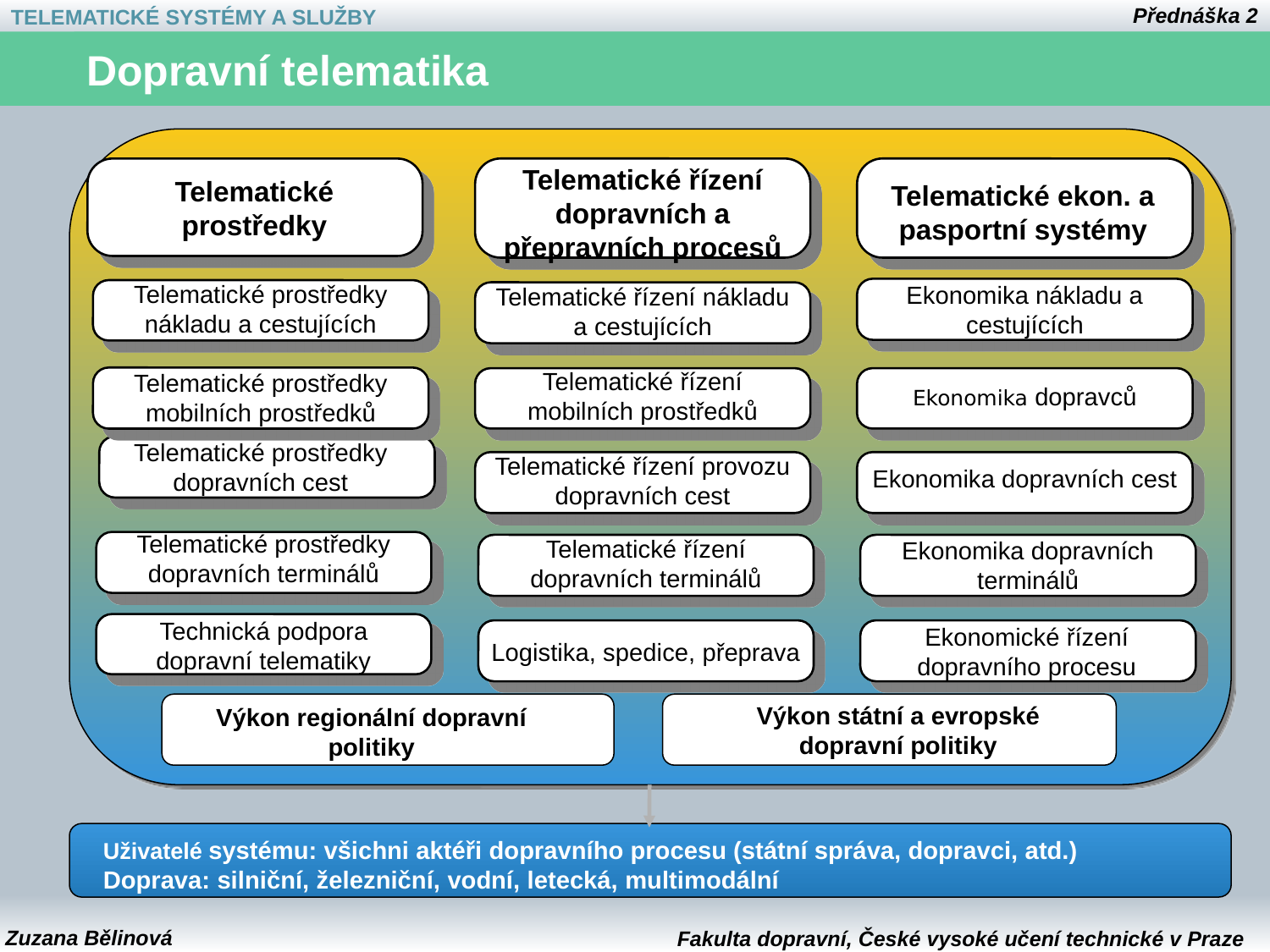

# Dopravní telematika

Telematické prostředky

Telematické řízení dopravních a přepravních procesů
Telematické ekon. a pasportní systémy
Telematické prostředky nákladu a cestujících

Telematické řízení nákladu a cestujících

Ekonomika nákladu a cestujících

Telematické řízení mobilních prostředků

Telematické prostředky mobilních prostředků

Ekonomika dopravců
Telematické prostředky dopravních cest

Telematické řízení provozu dopravních cest

Ekonomika dopravních cest

Ekonomika dopravních terminálů

Telematické prostředky dopravních terminálů

Telematické řízení dopravních terminálů

Logistika, spedice, přeprava
Ekonomické řízení dopravního procesu
Technická podpora dopravní telematiky

Výkon státní a evropské dopravní politiky
Výkon regionální dopravní politiky

Uživatelé systému: všichni aktéři dopravního procesu (státní správa, dopravci, atd.)
Doprava: silniční, železniční, vodní, letecká, multimodální